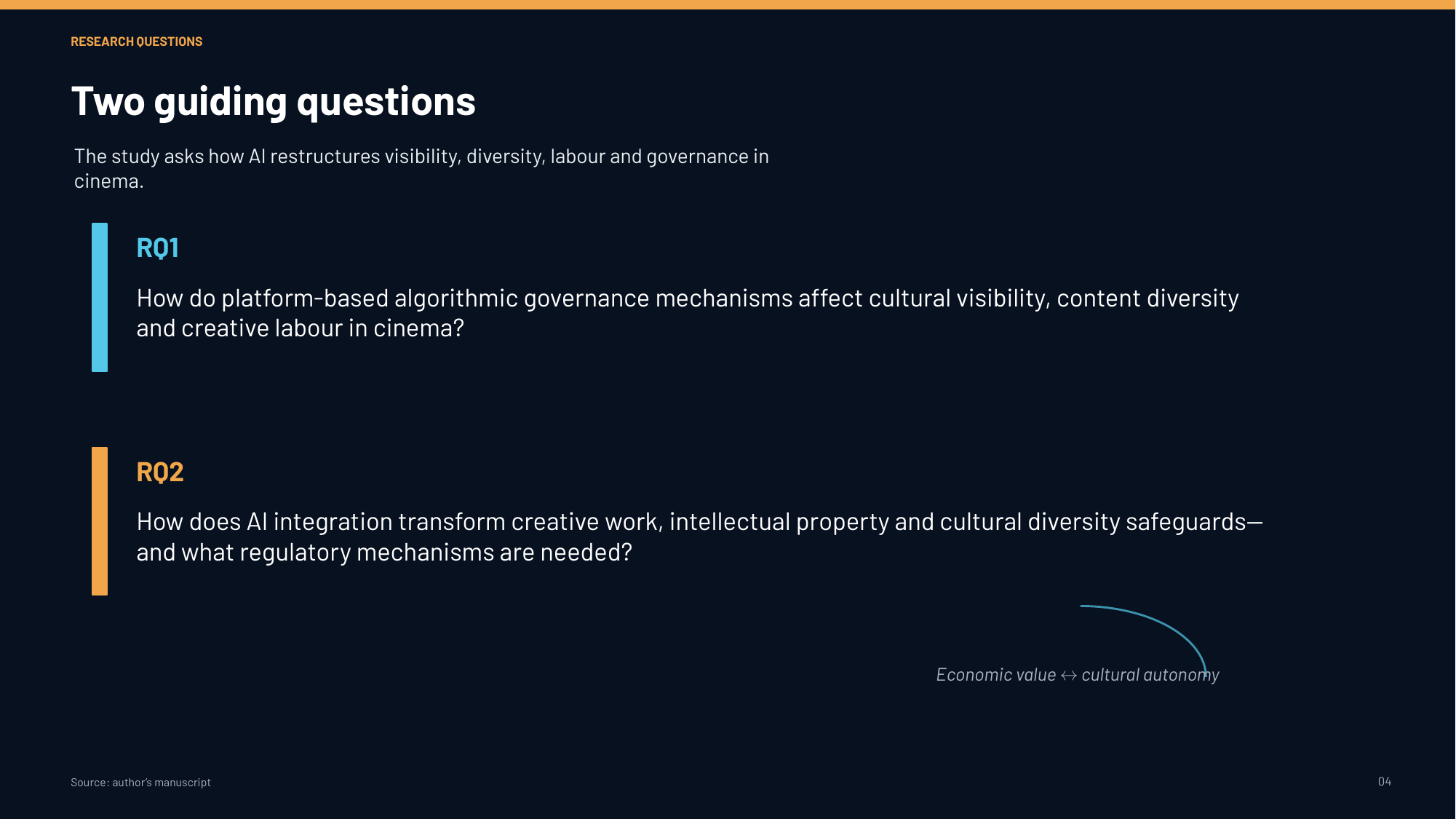

RESEARCH QUESTIONS
Two guiding questions
The study asks how AI restructures visibility, diversity, labour and governance in cinema.

RQ1
How do platform-based algorithmic governance mechanisms affect cultural visibility, content diversity and creative labour in cinema?

RQ2
How does AI integration transform creative work, intellectual property and cultural diversity safeguards—and what regulatory mechanisms are needed?

Economic value ↔ cultural autonomy
04
Source: author’s manuscript